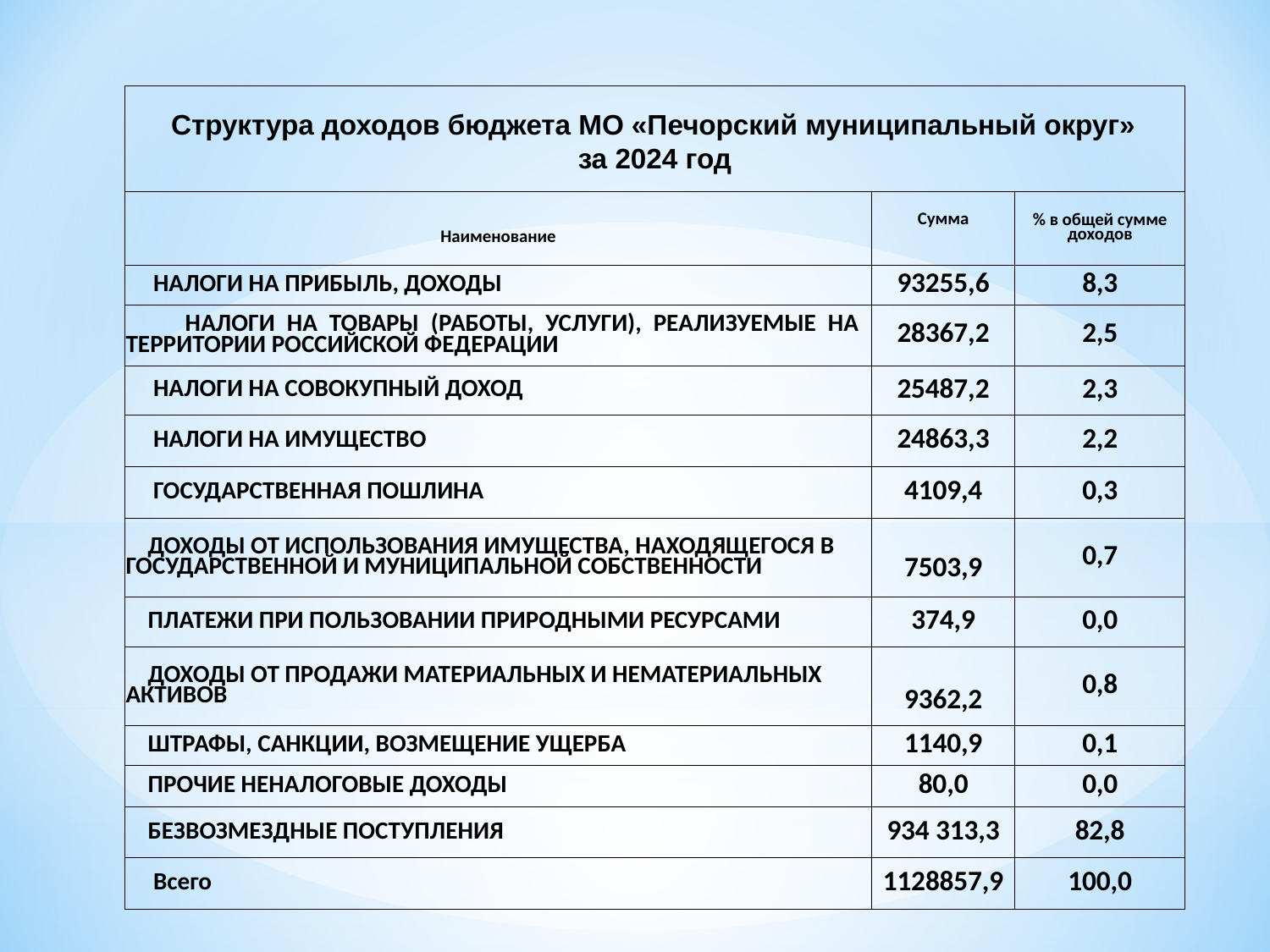

| Структура доходов бюджета МО «Печорский муниципальный округ» за 2024 год |  |  |
| --- | --- | --- |
| Наименование | Сумма | % в общей сумме доходов |
| НАЛОГИ НА ПРИБЫЛЬ, ДОХОДЫ | 93255,6 | 8,3 |
| НАЛОГИ НА ТОВАРЫ (РАБОТЫ, УСЛУГИ), РЕАЛИЗУЕМЫЕ НА ТЕРРИТОРИИ РОССИЙСКОЙ ФЕДЕРАЦИИ | 28367,2 | 2,5 |
| НАЛОГИ НА СОВОКУПНЫЙ ДОХОД | 25487,2 | 2,3 |
| НАЛОГИ НА ИМУЩЕСТВО | 24863,3 | 2,2 |
| ГОСУДАРСТВЕННАЯ ПОШЛИНА | 4109,4 | 0,3 |
| ДОХОДЫ ОТ ИСПОЛЬЗОВАНИЯ ИМУЩЕСТВА, НАХОДЯЩЕГОСЯ В ГОСУДАРСТВЕННОЙ И МУНИЦИПАЛЬНОЙ СОБСТВЕННОСТИ | 7503,9 | 0,7 |
| ПЛАТЕЖИ ПРИ ПОЛЬЗОВАНИИ ПРИРОДНЫМИ РЕСУРСАМИ | 374,9 | 0,0 |
| ДОХОДЫ ОТ ПРОДАЖИ МАТЕРИАЛЬНЫХ И НЕМАТЕРИАЛЬНЫХ АКТИВОВ | 9362,2 | 0,8 |
| ШТРАФЫ, САНКЦИИ, ВОЗМЕЩЕНИЕ УЩЕРБА | 1140,9 | 0,1 |
| ПРОЧИЕ НЕНАЛОГОВЫЕ ДОХОДЫ | 80,0 | 0,0 |
| БЕЗВОЗМЕЗДНЫЕ ПОСТУПЛЕНИЯ | 934 313,3 | 82,8 |
| Всего | 1128857,9 | 100,0 |